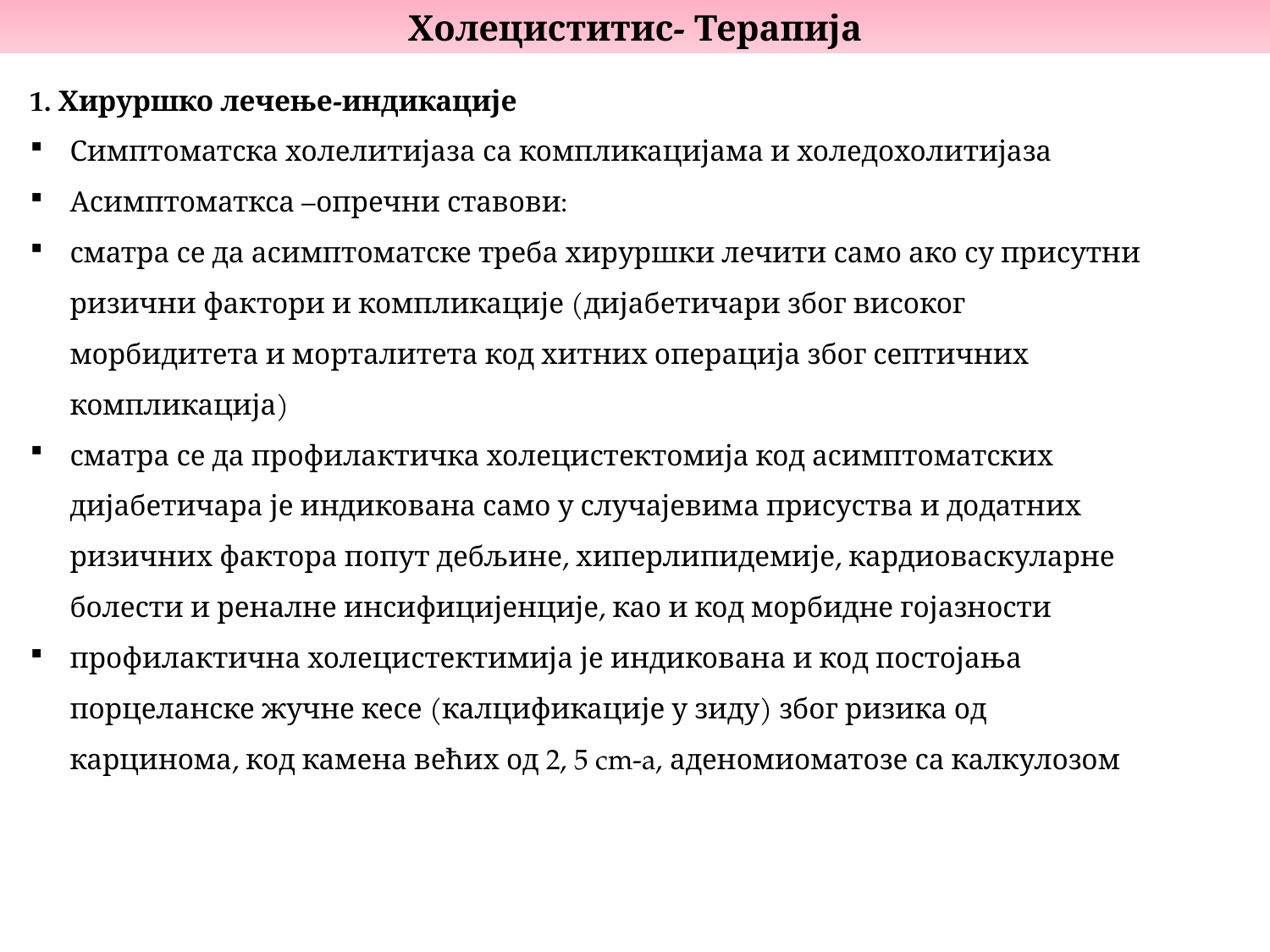

Холециститис- Терапија
1. Хируршко лечење-индикације
Симптоматска холелитијаза са компликацијама и холедохолитијаза
Асимптоматкса –опречни ставови:
сматра се да асимптоматске треба хируршки лечити само ако су присутни ризични фактори и компликације (дијабетичари због високог морбидитета и морталитета код хитних операција због септичних компликација)
сматра се да профилактичка холецистектомија код асимптоматских дијабетичара је индикована само у случајевима присуства и додатних ризичних фактора попут дебљине, хиперлипидемије, кардиоваскуларне болести и реналне инсифицијенције, као и код морбидне гојазности
профилактична холецистектимија је индикована и код постојања порцеланске жучне кесе (калцификације у зиду) због ризика од карцинома, код камена већих од 2, 5 cm-a, аденомиоматозе са калкулозом